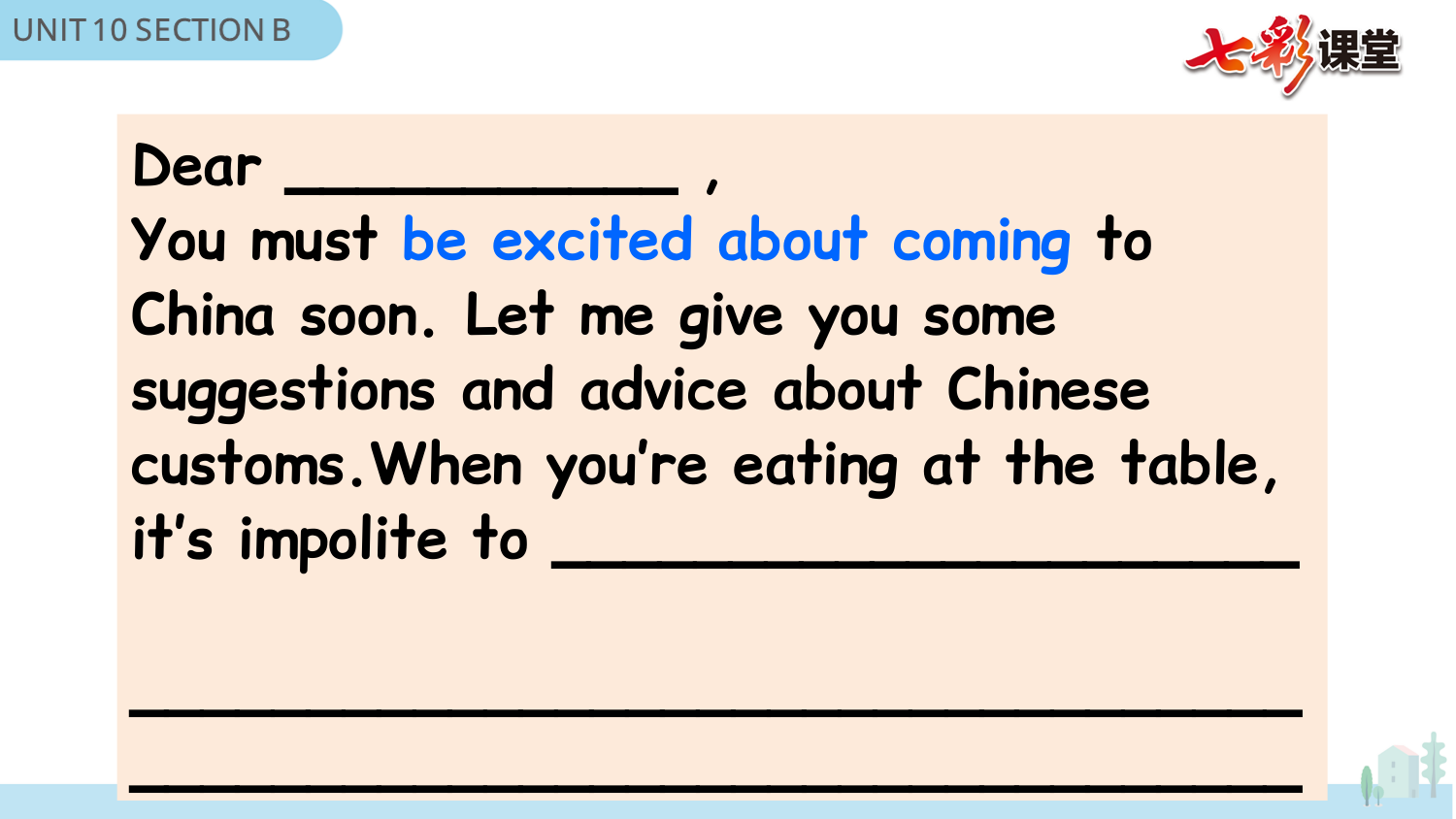

Dear ___________ ,
You must be excited about coming to China soon. Let me give you some suggestions and advice about Chinese customs.When you’re eating at the table, it’s impolite to _____________________    __________________________________________________________________